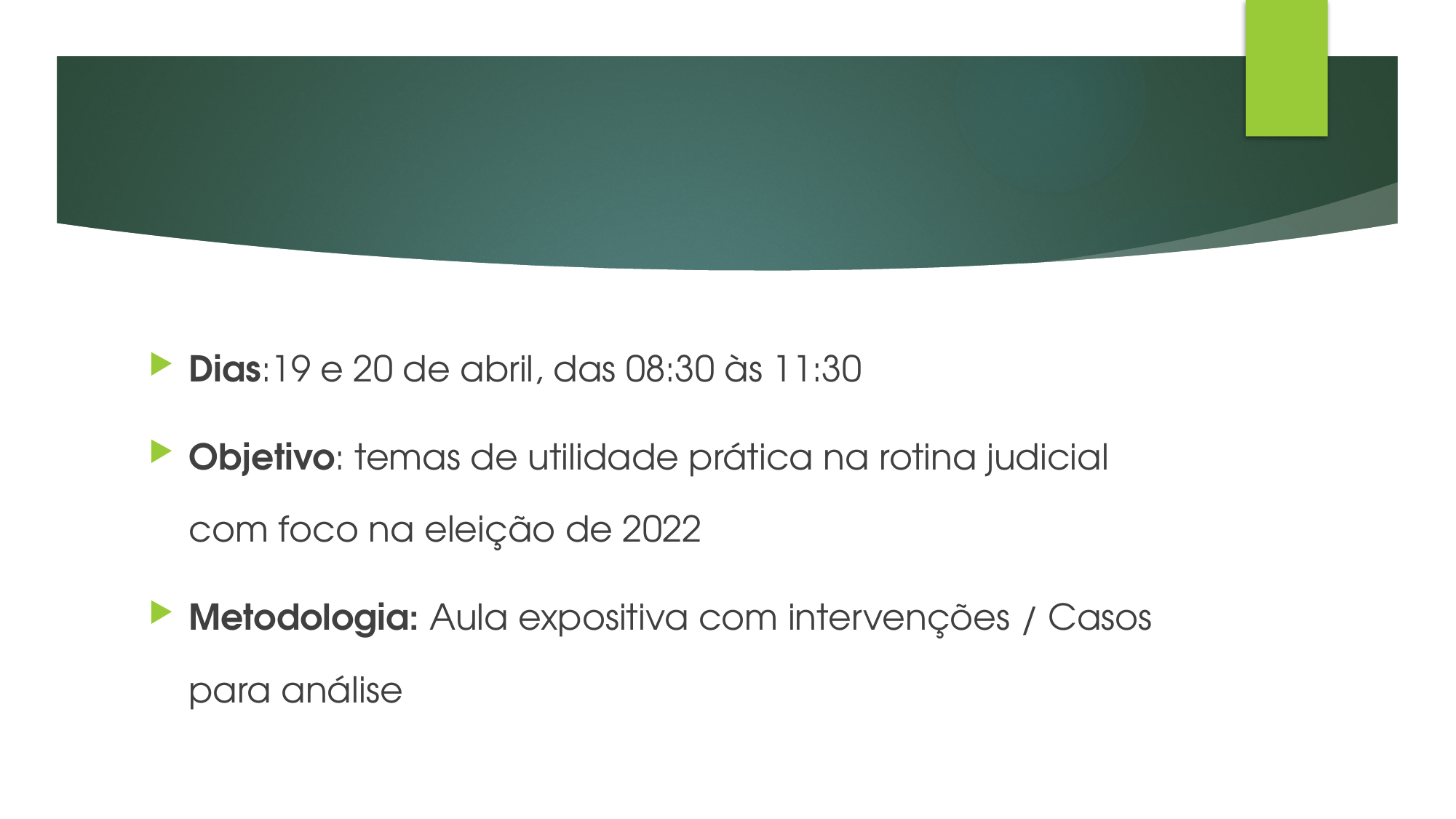

#
Dias:19 e 20 de abril, das 08:30 às 11:30
Objetivo: temas de utilidade prática na rotina judicial com foco na eleição de 2022
Metodologia: Aula expositiva com intervenções / Casos para análise